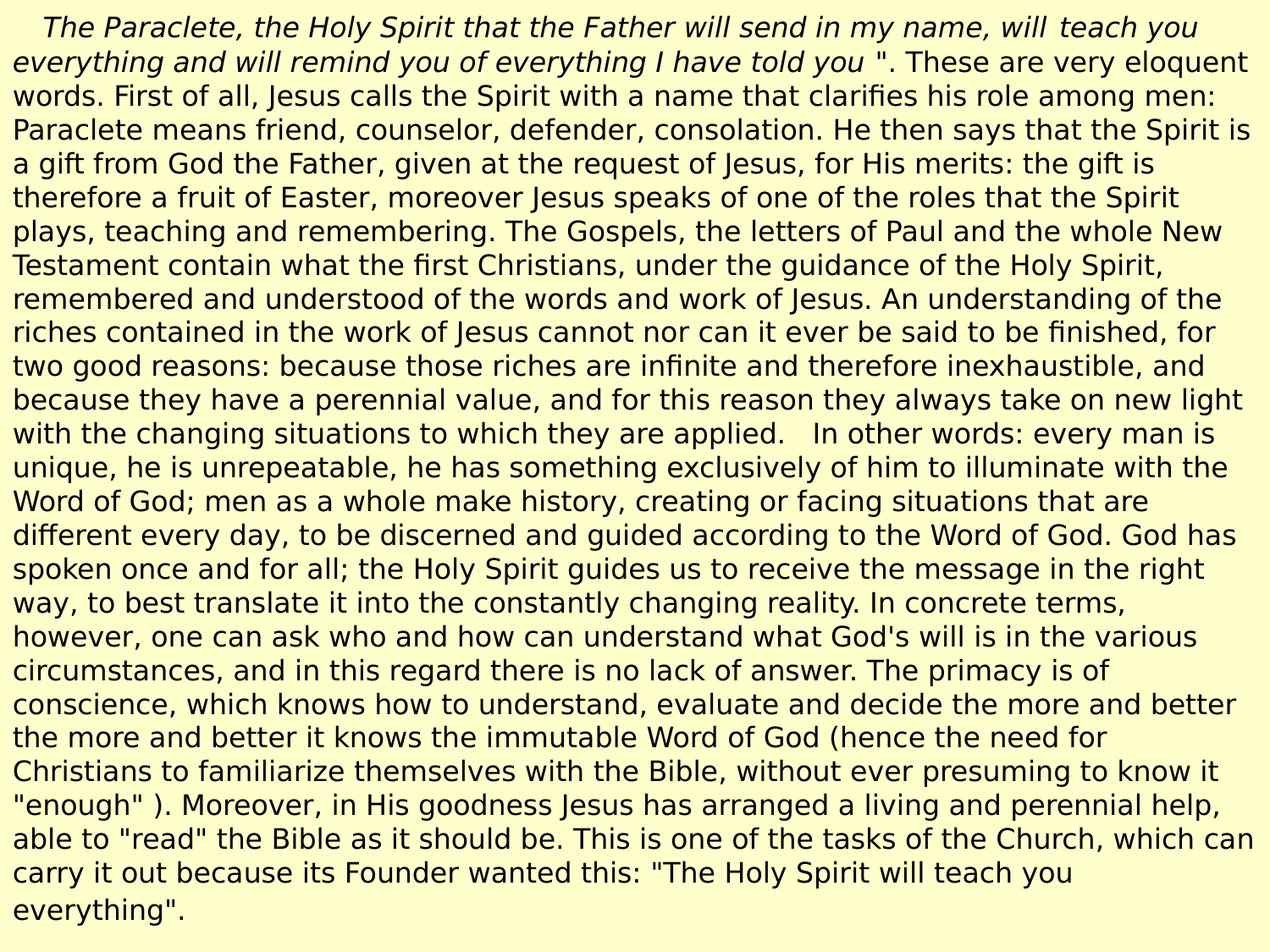

The Paraclete, the Holy Spirit that the Father will send in my name, will teach you everything and will remind you of everything I have told you ". These are very eloquent words. First of all, Jesus calls the Spirit with a name that clarifies his role among men: Paraclete means friend, counselor, defender, consolation. He then says that the Spirit is a gift from God the Father, given at the request of Jesus, for His merits: the gift is therefore a fruit of Easter, moreover Jesus speaks of one of the roles that the Spirit plays, teaching and remembering. The Gospels, the letters of Paul and the whole New Testament contain what the first Christians, under the guidance of the Holy Spirit, remembered and understood of the words and work of Jesus. An understanding of the riches contained in the work of Jesus cannot nor can it ever be said to be finished, for two good reasons: because those riches are infinite and therefore inexhaustible, and because they have a perennial value, and for this reason they always take on new light with the changing situations to which they are applied.   In other words: every man is unique, he is unrepeatable, he has something exclusively of him to illuminate with the Word of God; men as a whole make history, creating or facing situations that are different every day, to be discerned and guided according to the Word of God. God has spoken once and for all; the Holy Spirit guides us to receive the message in the right way, to best translate it into the constantly changing reality. In concrete terms, however, one can ask who and how can understand what God's will is in the various circumstances, and in this regard there is no lack of answer. The primacy is of conscience, which knows how to understand, evaluate and decide the more and better the more and better it knows the immutable Word of God (hence the need for Christians to familiarize themselves with the Bible, without ever presuming to know it "enough" ). Moreover, in His goodness Jesus has arranged a living and perennial help, able to "read" the Bible as it should be. This is one of the tasks of the Church, which can carry it out because its Founder wanted this: "The Holy Spirit will teach you everything".